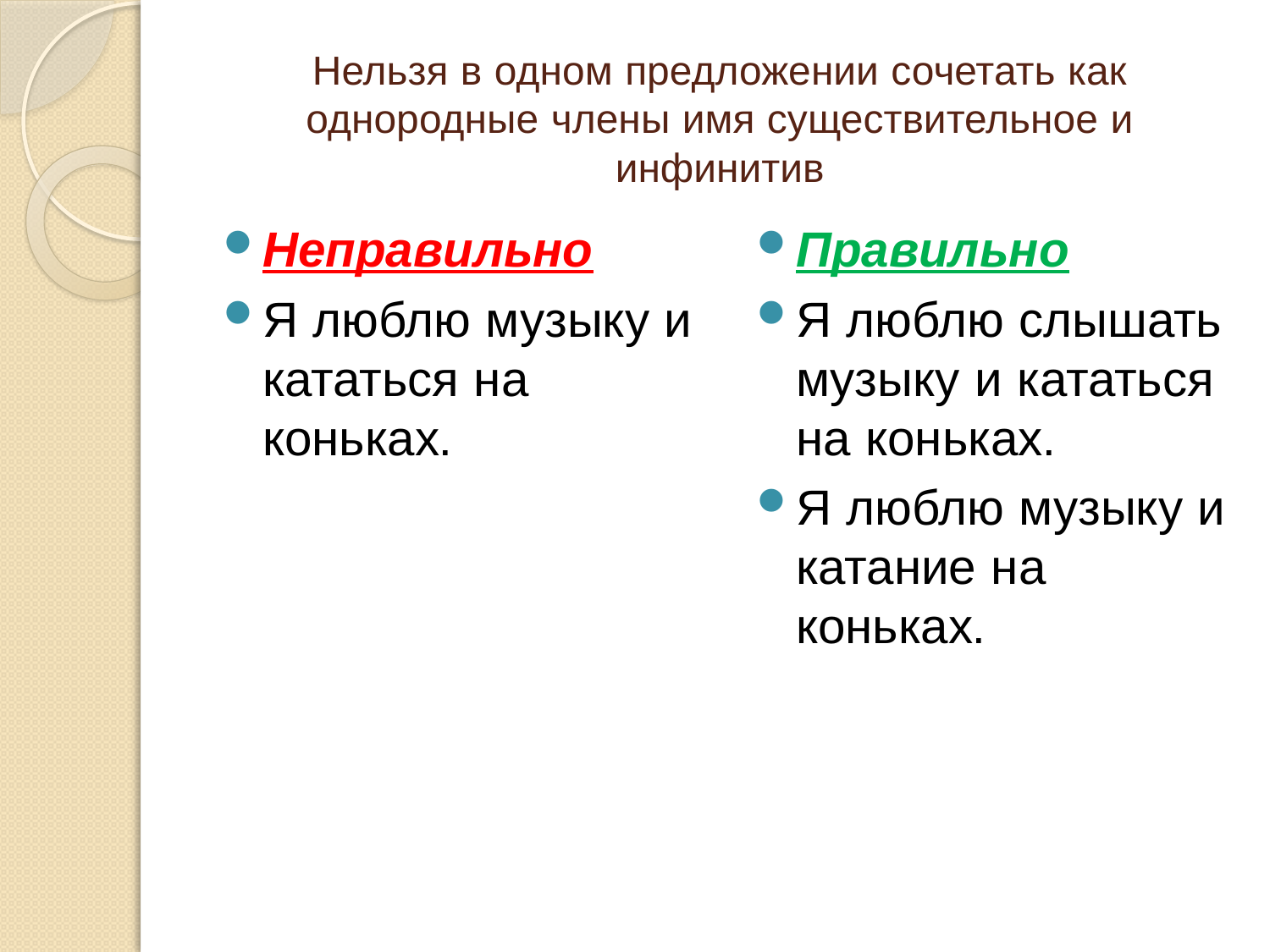

# Нельзя в одном предложении сочетать как однородные члены имя существительное и инфинитив
Неправильно
Я люблю музыку и кататься на коньках.
Правильно
Я люблю слышать музыку и кататься на коньках.
Я люблю музыку и катание на коньках.